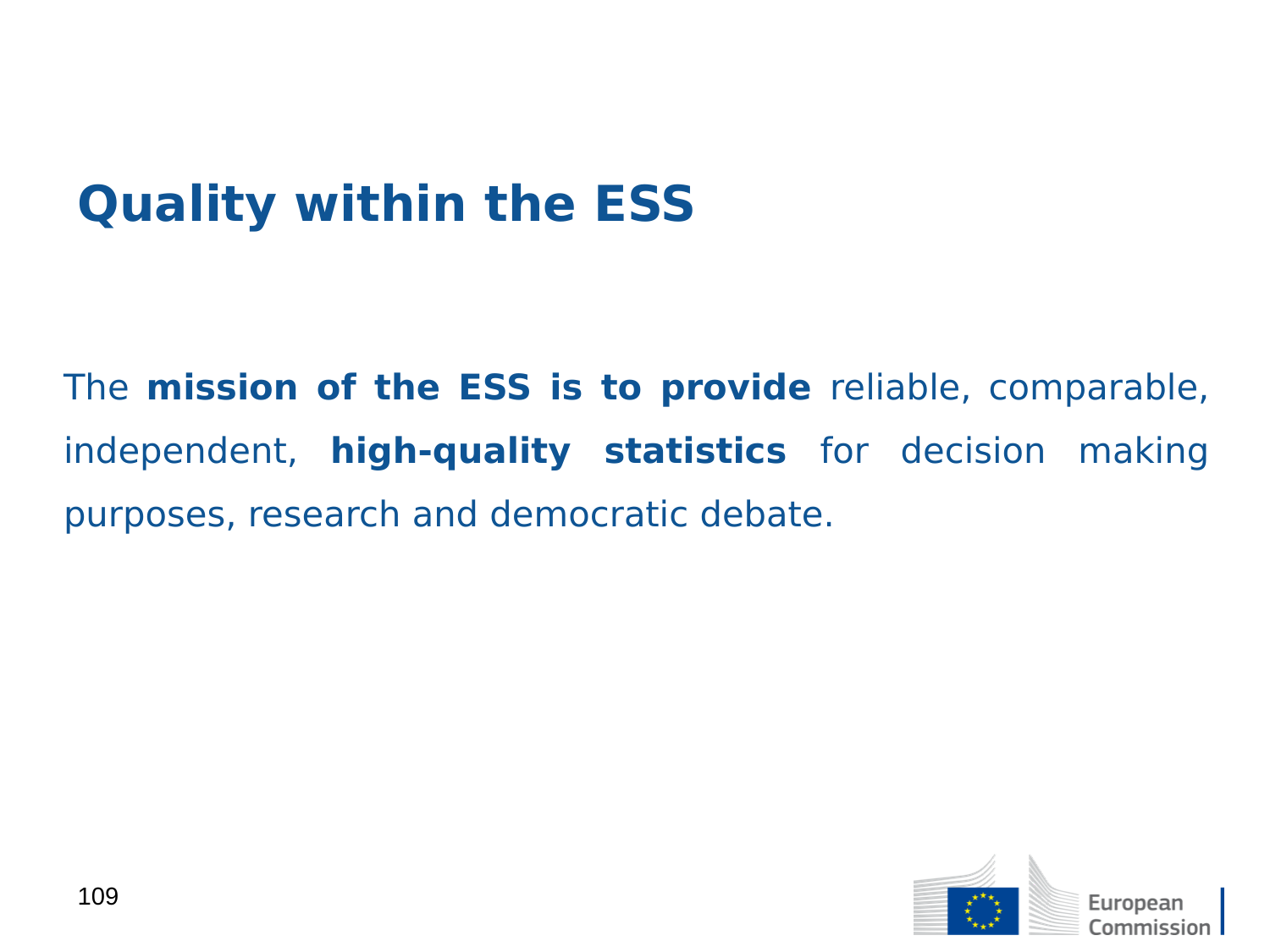

# Quality within the ESS
The mission of the ESS is to provide reliable, comparable, independent, high-quality statistics for decision making purposes, research and democratic debate.

109